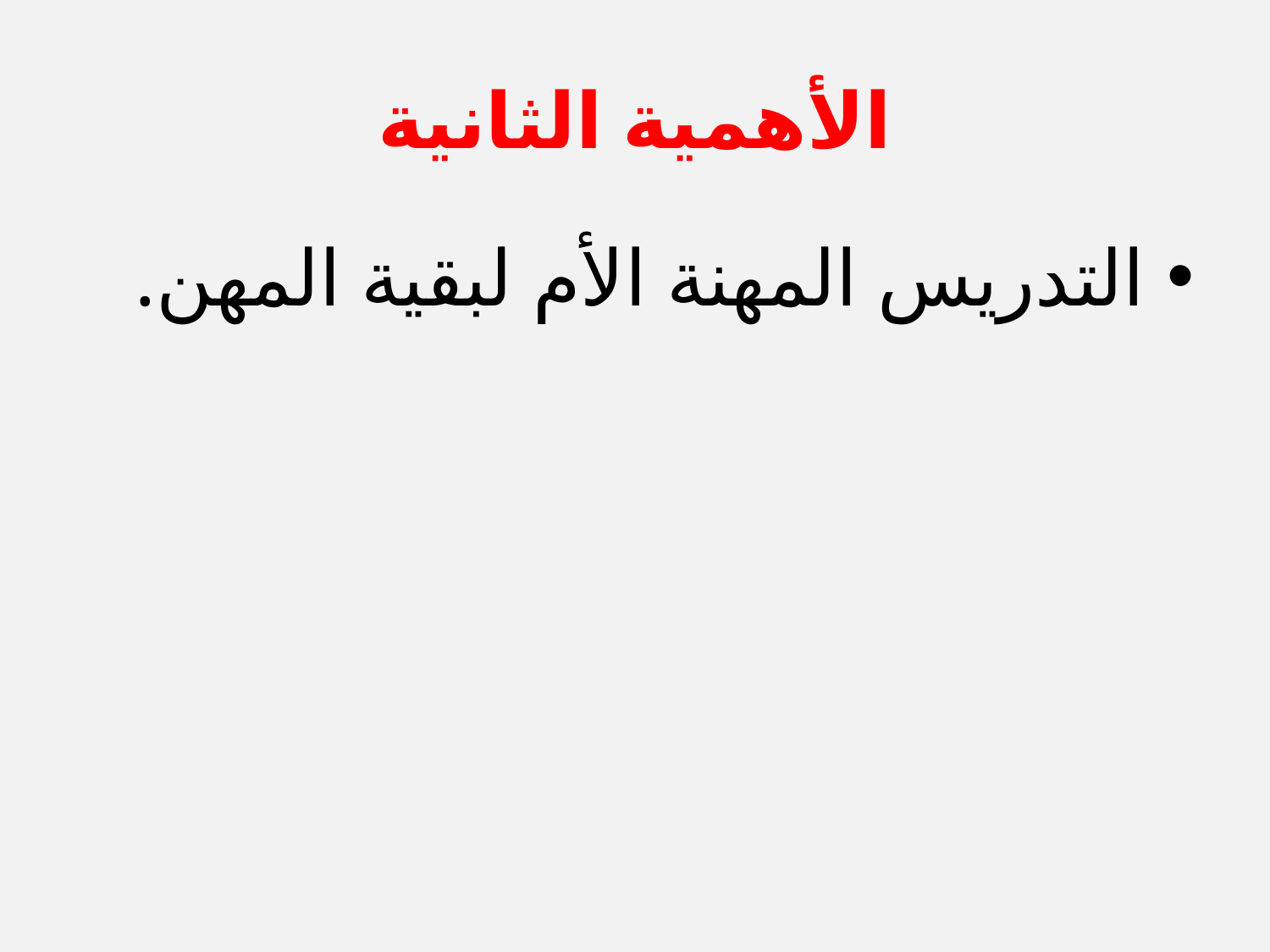

# الأهمية الثانية
التدريس المهنة الأم لبقية المهن.